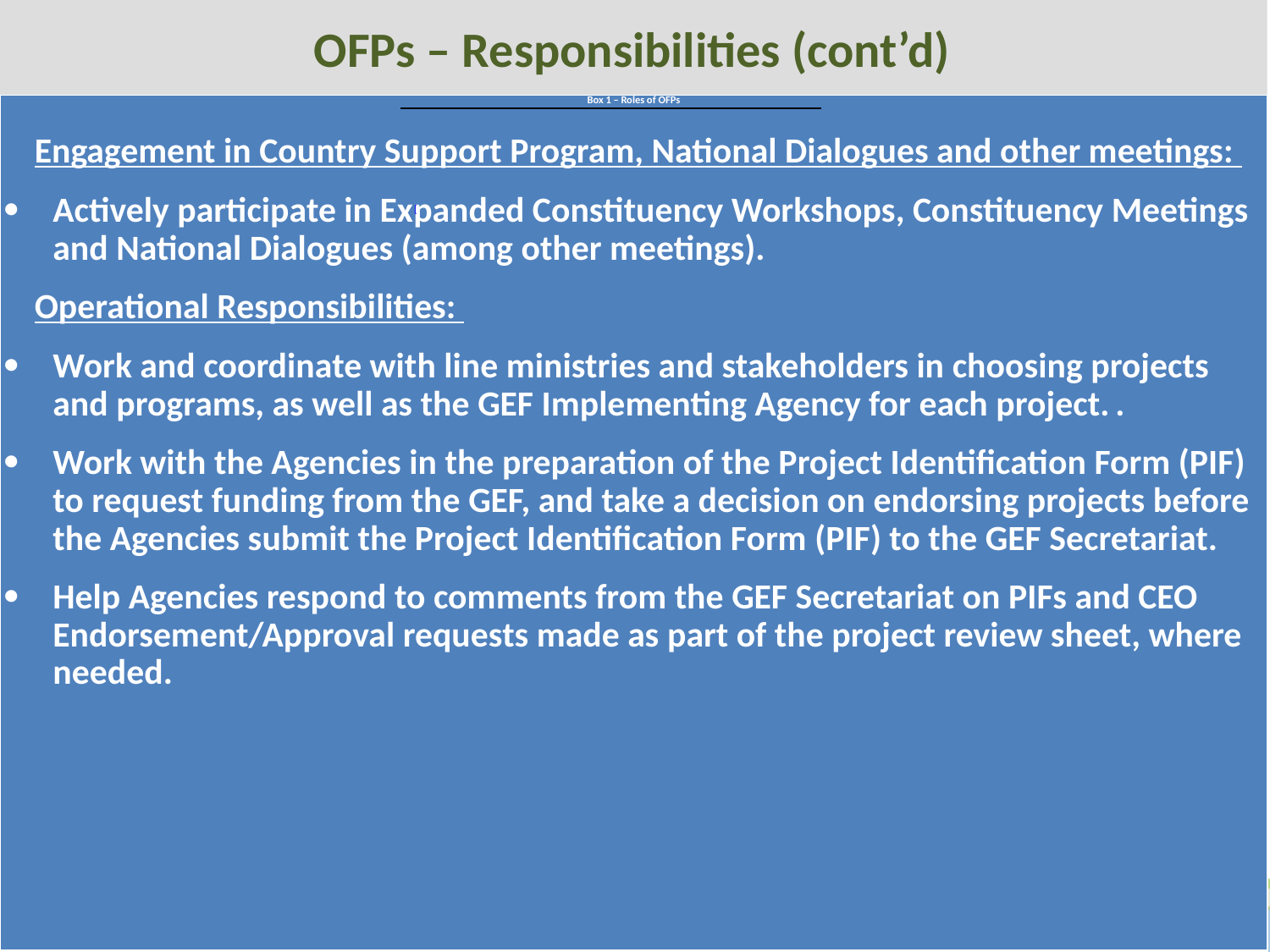

OFPs – Responsibilities (cont’d)
| Box 1 – Roles of OFPs Engagement in Country Support Program, National Dialogues and other meetings: Actively participate in Expanded Constituency Workshops, Constituency Meetings and National Dialogues (among other meetings). Operational Responsibilities: Work and coordinate with line ministries and stakeholders in choosing projects and programs, as well as the GEF Implementing Agency for each project. . Work with the Agencies in the preparation of the Project Identification Form (PIF) to request funding from the GEF, and take a decision on endorsing projects before the Agencies submit the Project Identification Form (PIF) to the GEF Secretariat. Help Agencies respond to comments from the GEF Secretariat on PIFs and CEO Endorsement/Approval requests made as part of the project review sheet, where needed. |
| --- |

[